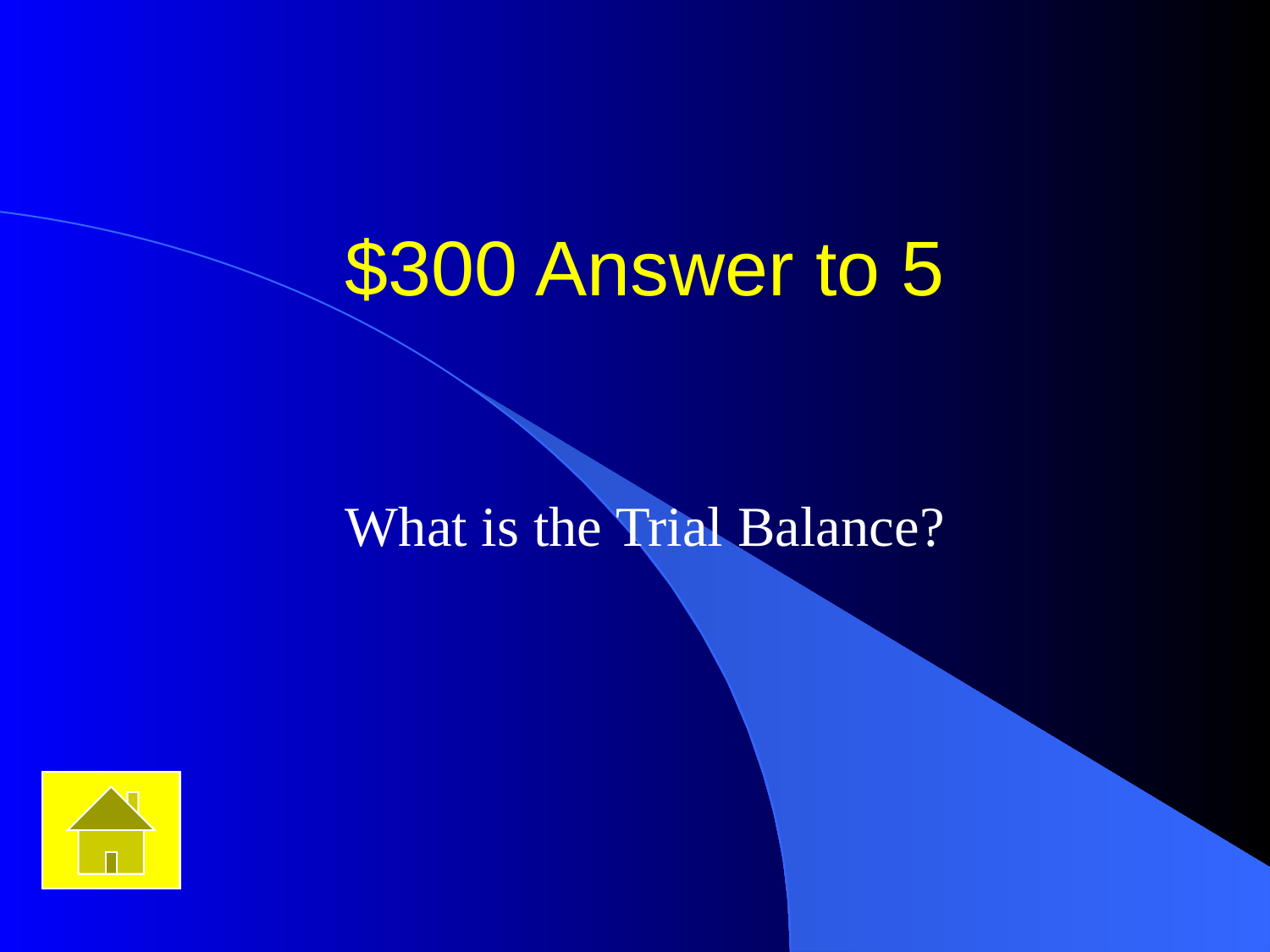

# $300 Answer to 5
What is the Trial Balance?